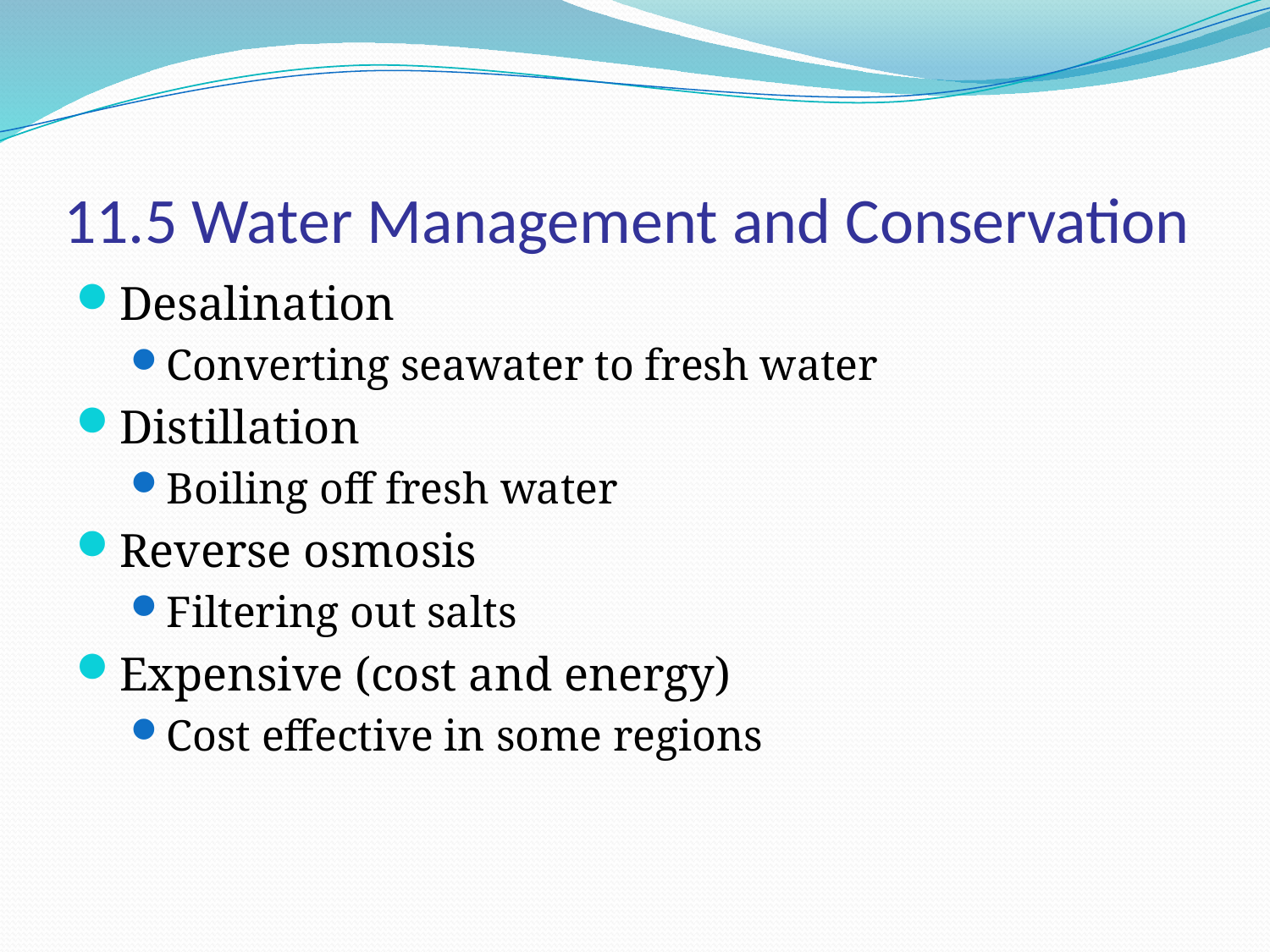

# 11.5 Water Management and Conservation
Desalination
Converting seawater to fresh water
Distillation
Boiling off fresh water
Reverse osmosis
Filtering out salts
Expensive (cost and energy)
Cost effective in some regions